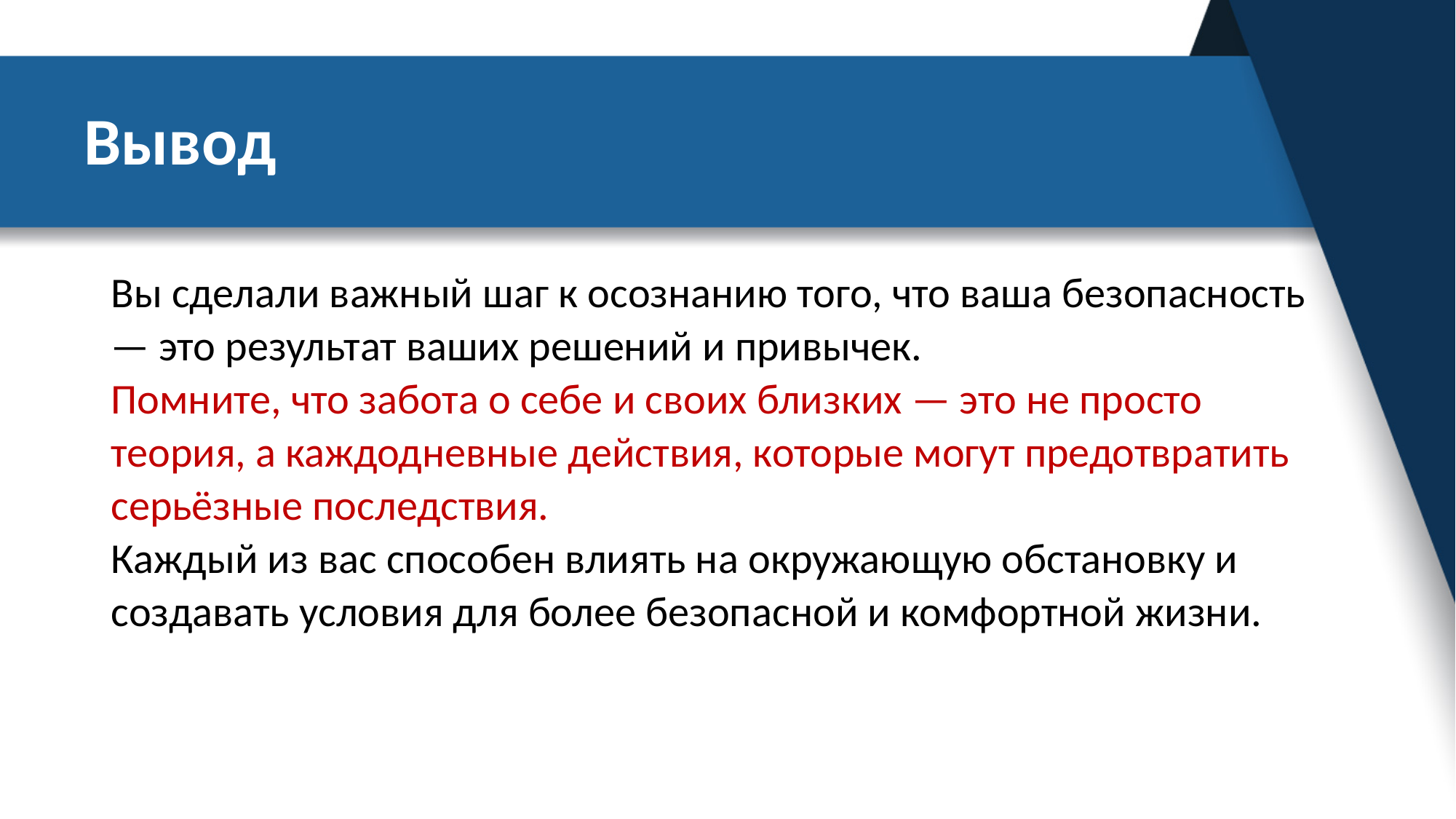

# Вывод
Вы сделали важный шаг к осознанию того, что ваша безопасность — это результат ваших решений и привычек.
Помните, что забота о себе и своих близких — это не просто теория, а каждодневные действия, которые могут предотвратить серьёзные последствия.
Каждый из вас способен влиять на окружающую обстановку и создавать условия для более безопасной и комфортной жизни.